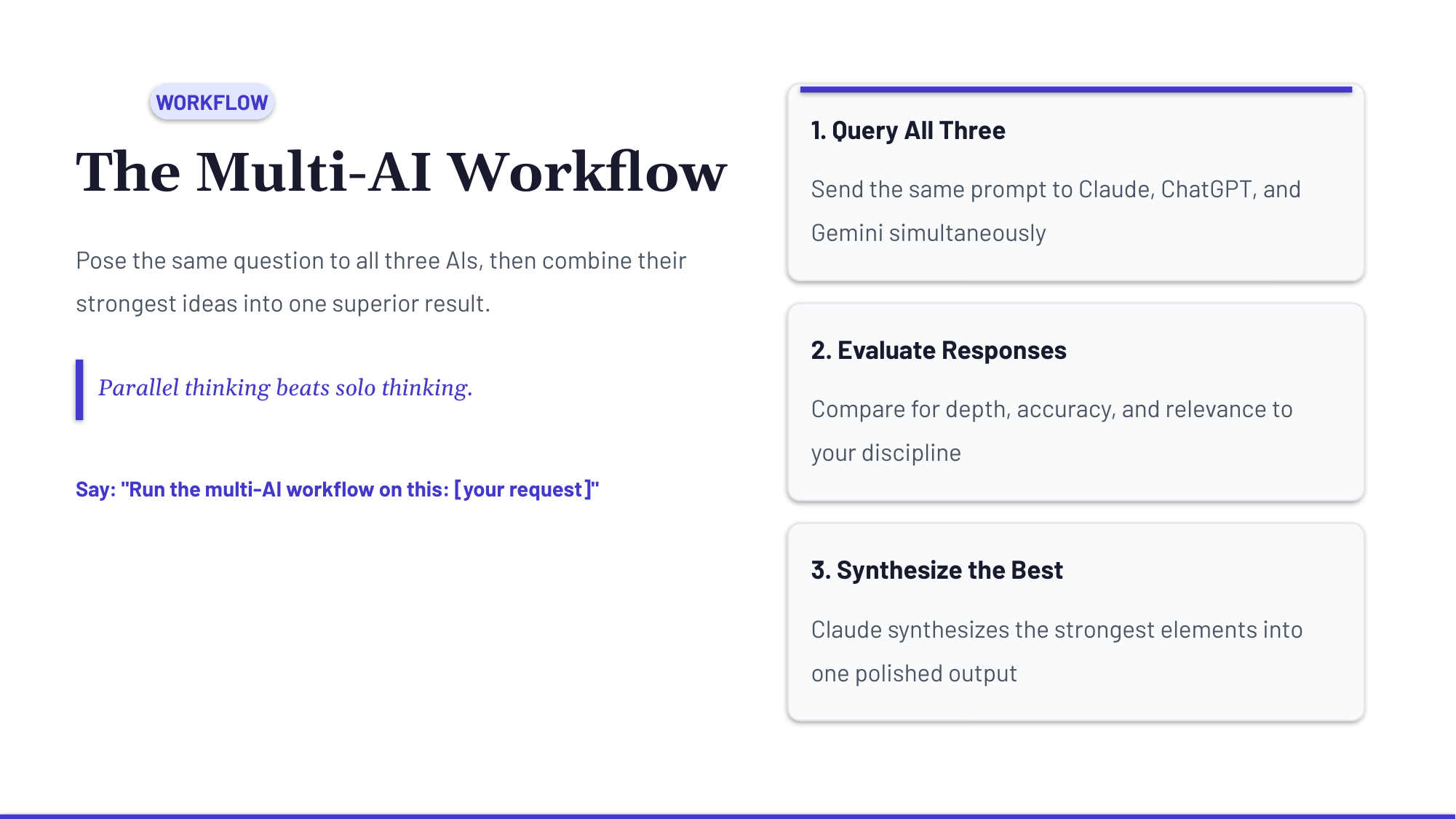

WORKFLOW

1. Query All Three
The Multi-AI Workflow
Send the same prompt to Claude, ChatGPT, and Gemini simultaneously
Pose the same question to all three AIs, then combine their strongest ideas into one superior result.

2. Evaluate Responses

Parallel thinking beats solo thinking.
Compare for depth, accuracy, and relevance to your discipline
Say: "Run the multi-AI workflow on this: [your request]"

3. Synthesize the Best
Claude synthesizes the strongest elements into one polished output